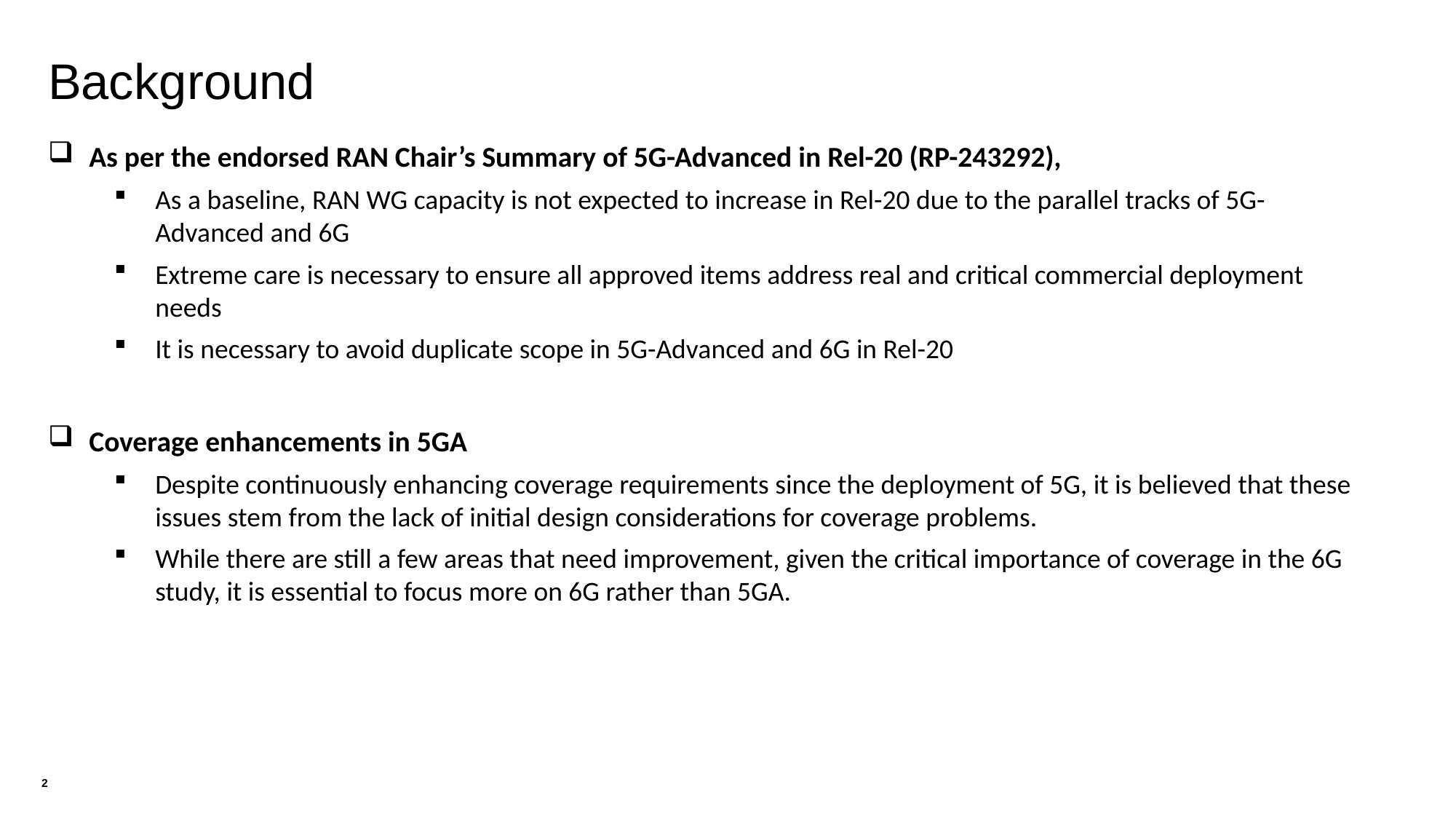

# Background
As per the endorsed RAN Chair’s Summary of 5G-Advanced in Rel-20 (RP-243292),
As a baseline, RAN WG capacity is not expected to increase in Rel-20 due to the parallel tracks of 5G-Advanced and 6G
Extreme care is necessary to ensure all approved items address real and critical commercial deployment needs
It is necessary to avoid duplicate scope in 5G-Advanced and 6G in Rel-20

Coverage enhancements in 5GA
Despite continuously enhancing coverage requirements since the deployment of 5G, it is believed that these issues stem from the lack of initial design considerations for coverage problems.
While there are still a few areas that need improvement, given the critical importance of coverage in the 6G study, it is essential to focus more on 6G rather than 5GA.